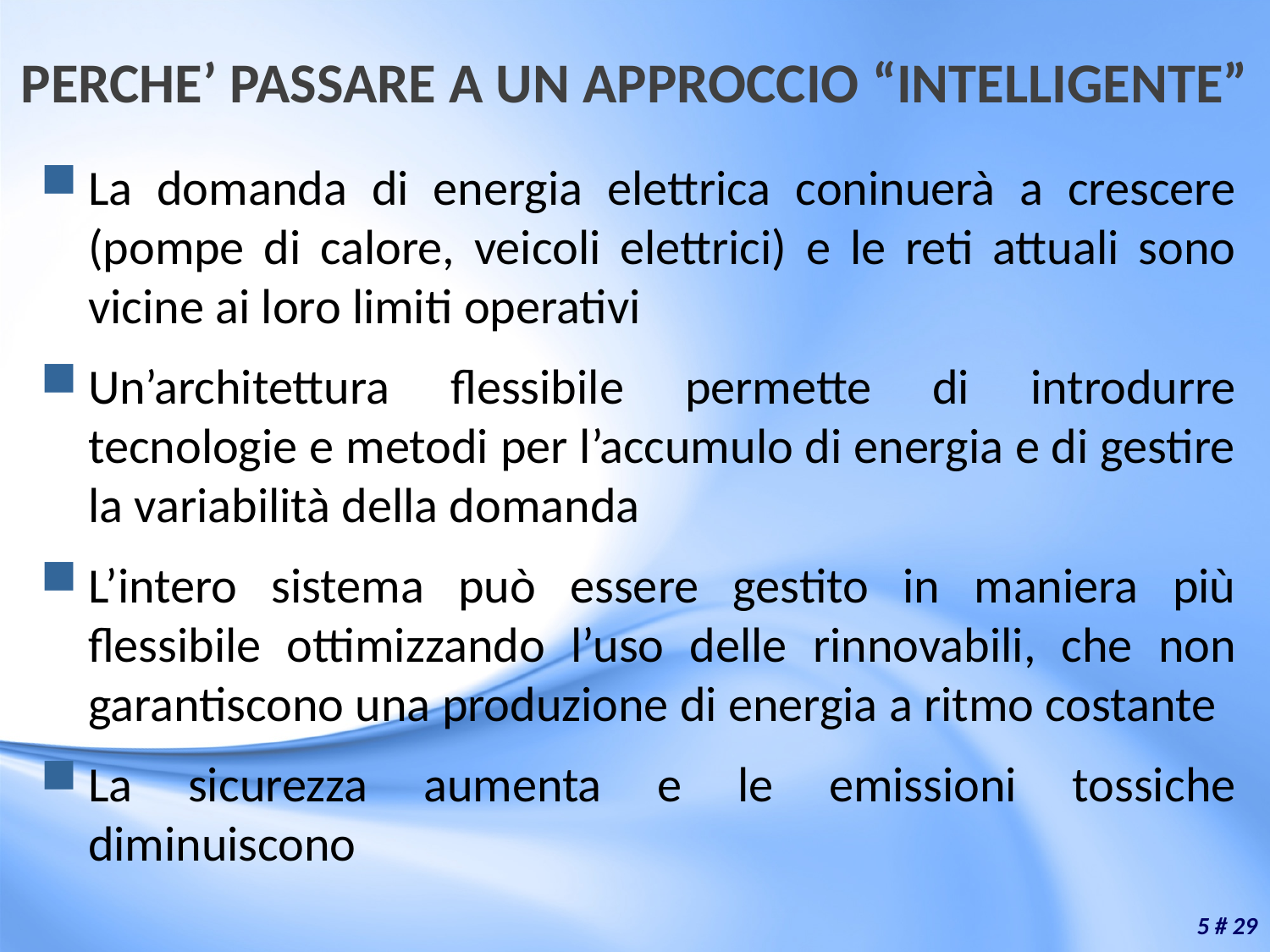

# PERCHE’ PASSARE A UN APPROCCIO “INTELLIGENTE”
La domanda di energia elettrica coninuerà a crescere (pompe di calore, veicoli elettrici) e le reti attuali sono vicine ai loro limiti operativi
Un’architettura flessibile permette di introdurre tecnologie e metodi per l’accumulo di energia e di gestire la variabilità della domanda
L’intero sistema può essere gestito in maniera più flessibile ottimizzando l’uso delle rinnovabili, che non garantiscono una produzione di energia a ritmo costante
La sicurezza aumenta e le emissioni tossiche diminuiscono

5 # 29